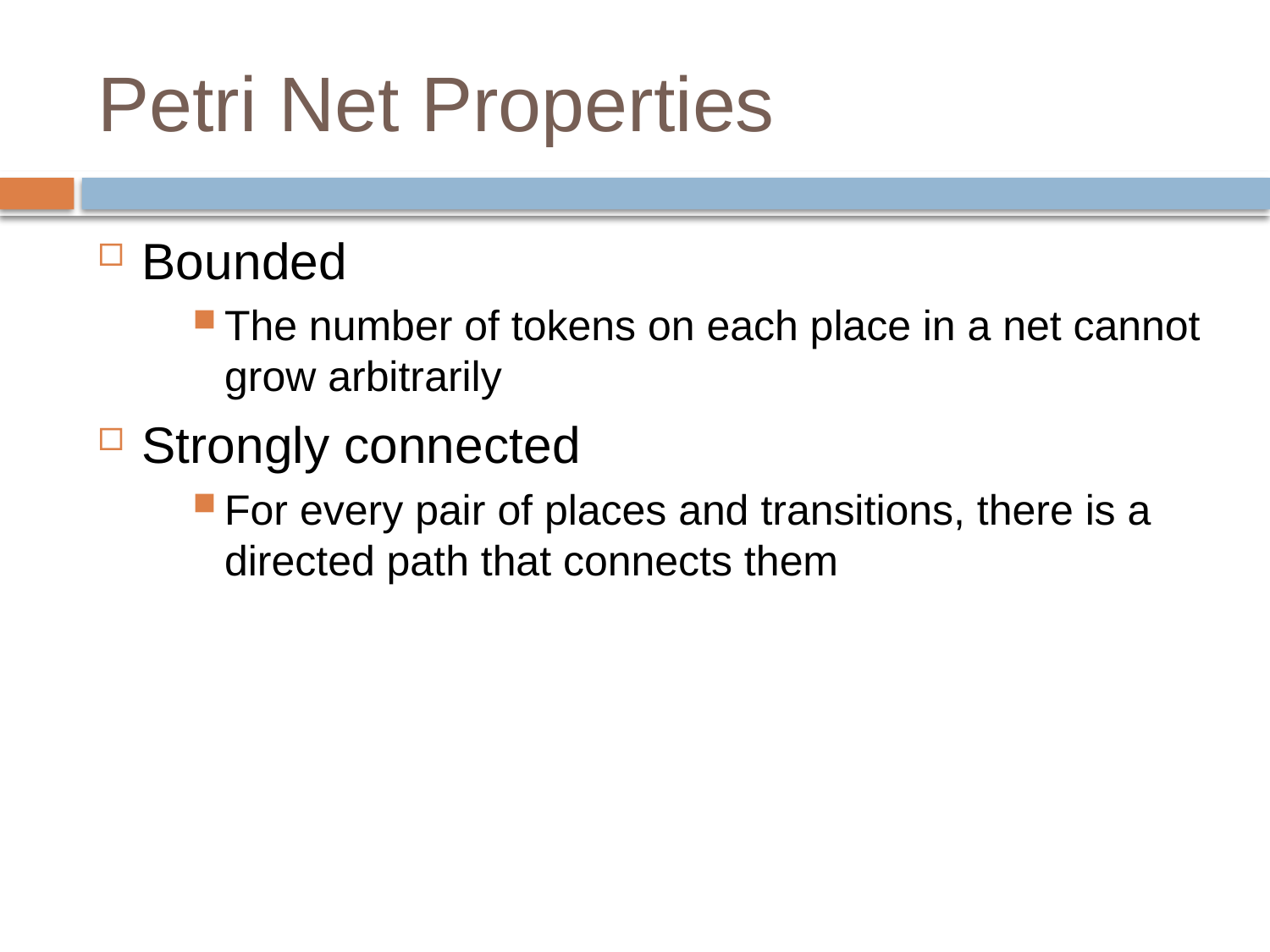

# Petri Net Properties
Bounded
The number of tokens on each place in a net cannot grow arbitrarily
Strongly connected
For every pair of places and transitions, there is a directed path that connects them